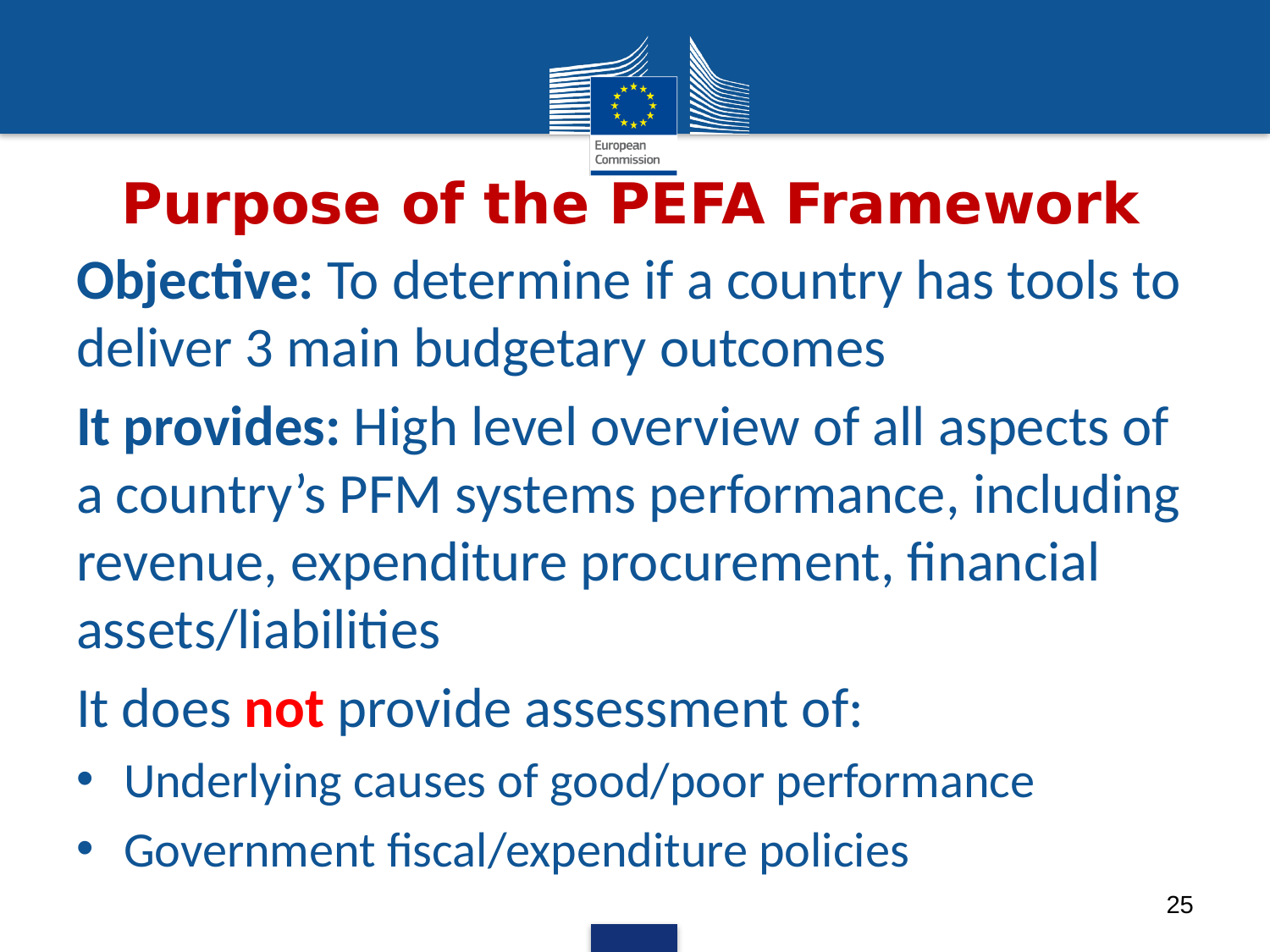

# Purpose of the PEFA Framework
Objective: To determine if a country has tools to deliver 3 main budgetary outcomes
It provides: High level overview of all aspects of a country’s PFM systems performance, including revenue, expenditure procurement, financial assets/liabilities
It does not provide assessment of:
Underlying causes of good/poor performance
Government fiscal/expenditure policies
25